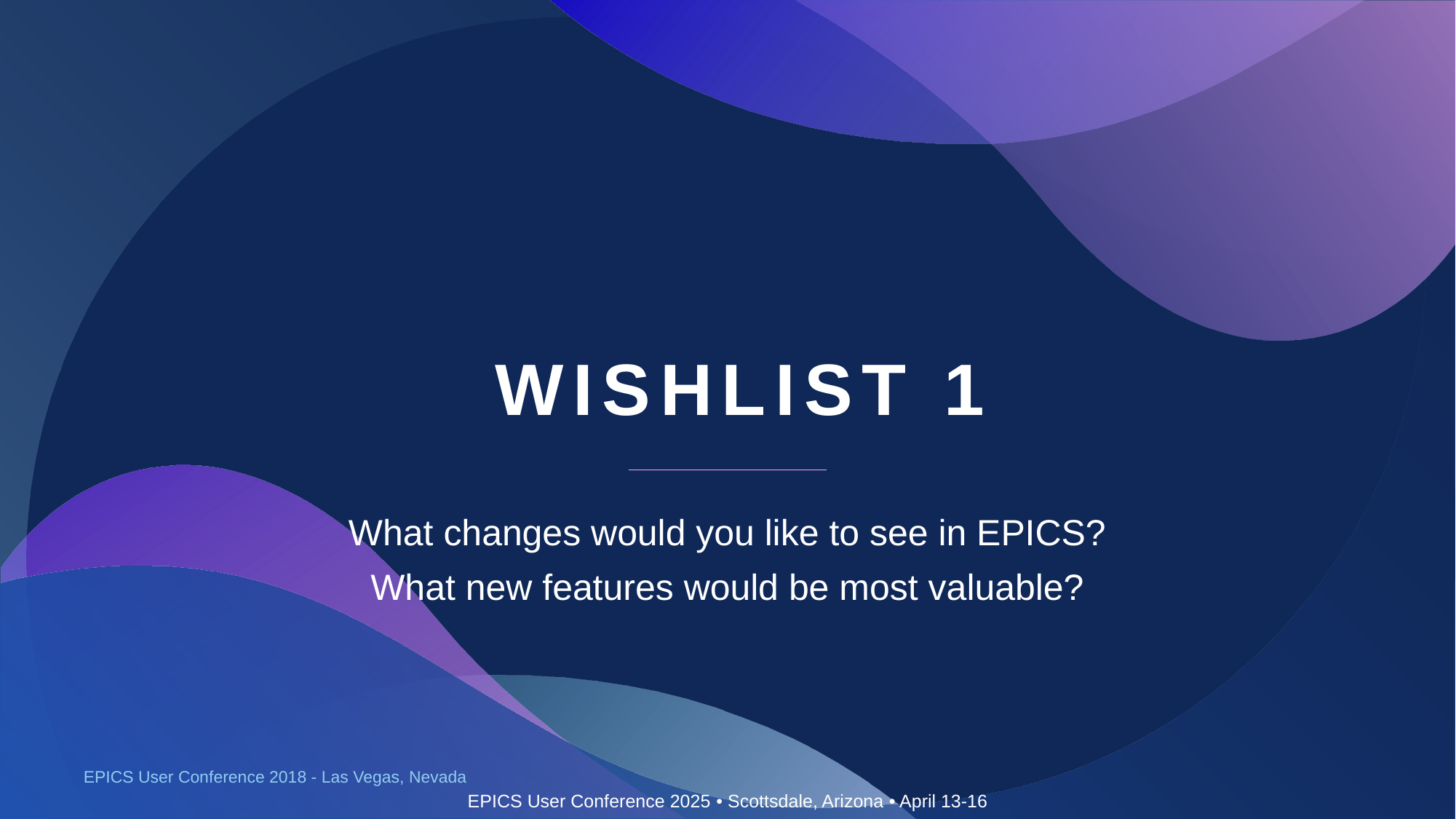

# Wishlist 1
What changes would you like to see in EPICS?
What new features would be most valuable?
EPICS User Conference 2018 - Las Vegas, Nevada